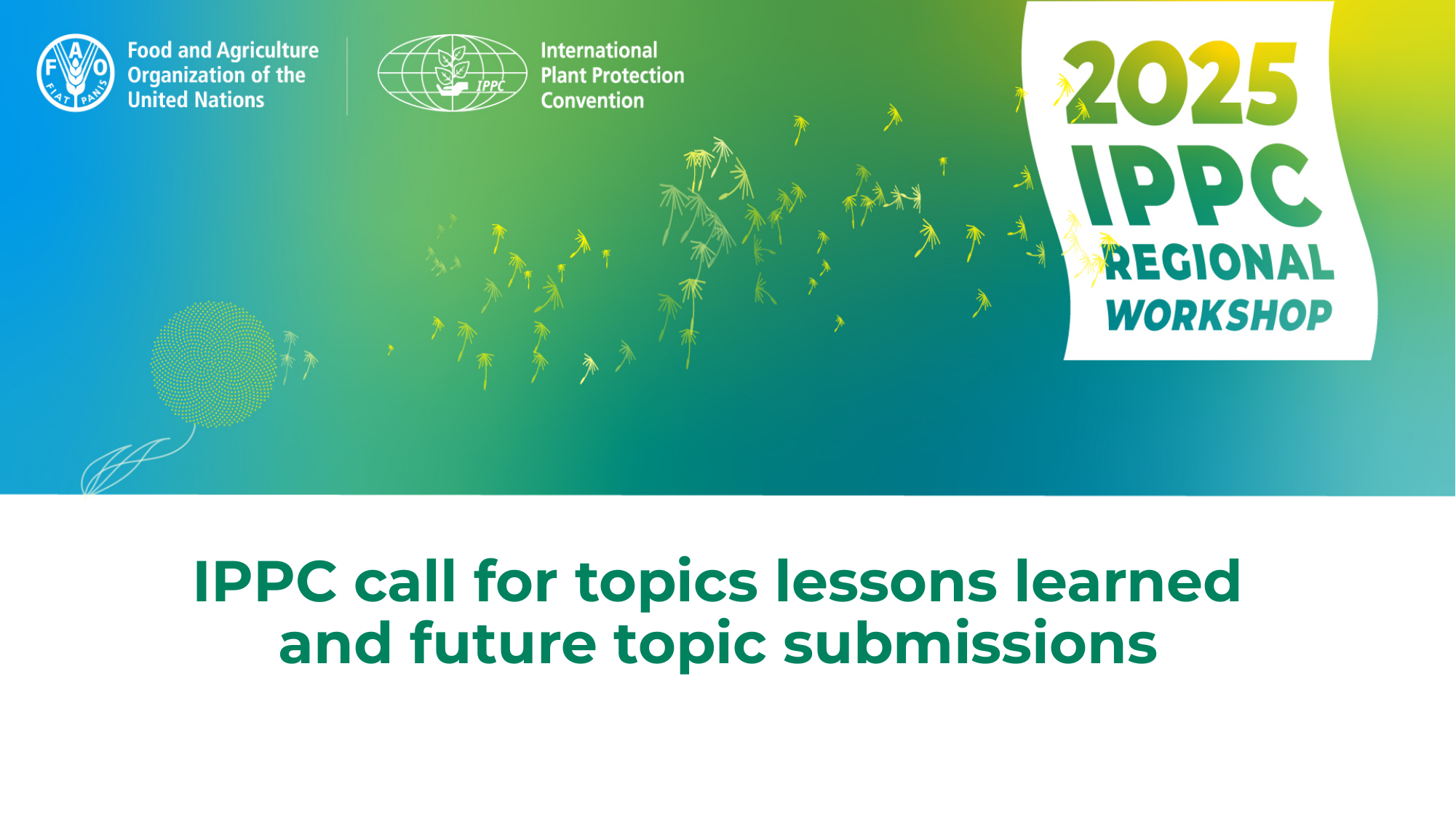

# IPPC call for topics lessons learned and future topic submissions